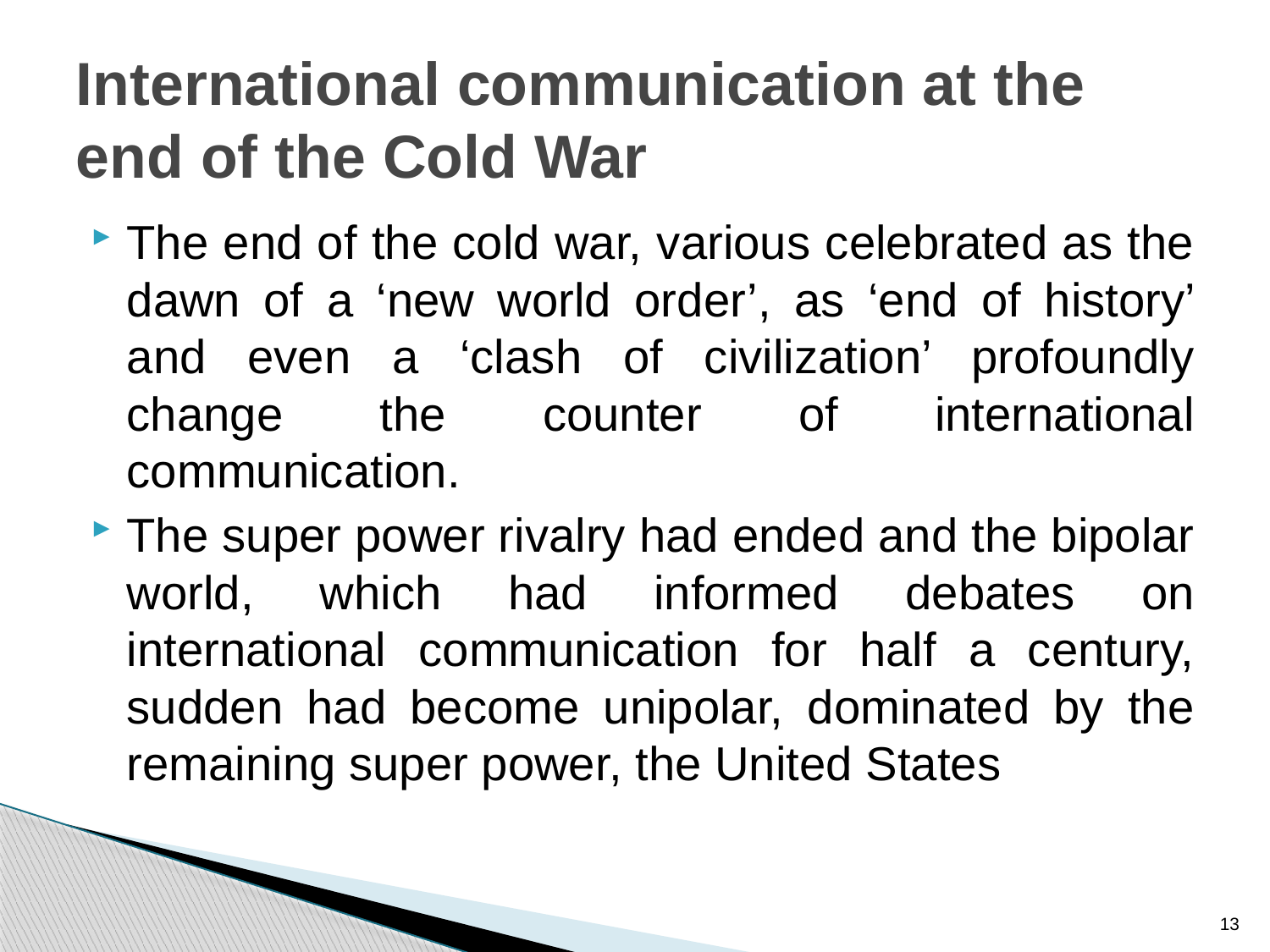

# International communication at the end of the Cold War
The end of the cold war, various celebrated as the dawn of a ‘new world order’, as ‘end of history’ and even a ‘clash of civilization’ profoundly change the counter of international communication.
The super power rivalry had ended and the bipolar world, which had informed debates on international communication for half a century, sudden had become unipolar, dominated by the remaining super power, the United States
13